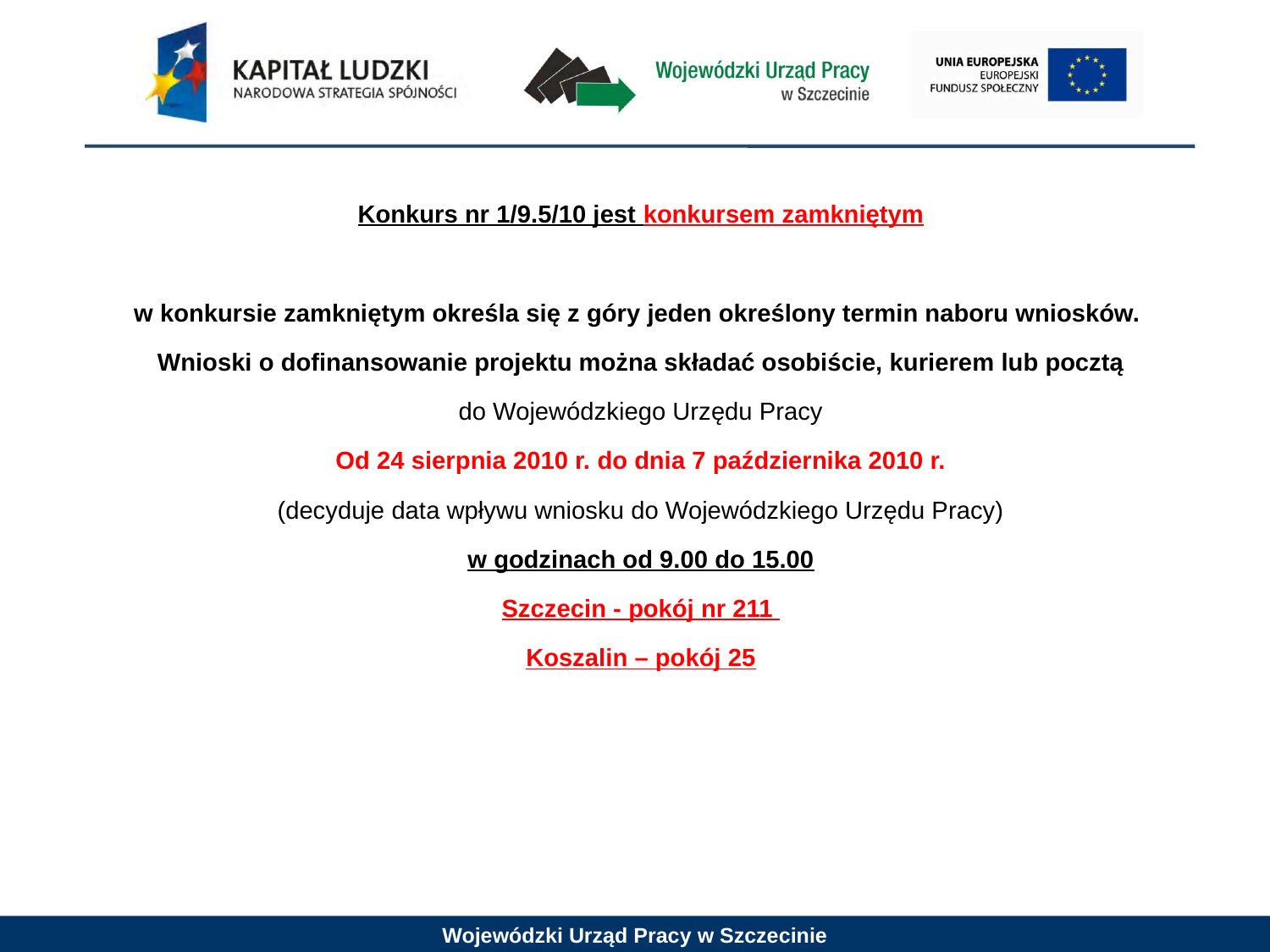

Konkurs nr 1/9.5/10 jest konkursem zamkniętym

w konkursie zamkniętym określa się z góry jeden określony termin naboru wniosków.
Wnioski o dofinansowanie projektu można składać osobiście, kurierem lub pocztą
do Wojewódzkiego Urzędu Pracy
Od 24 sierpnia 2010 r. do dnia 7 października 2010 r.
(decyduje data wpływu wniosku do Wojewódzkiego Urzędu Pracy)
w godzinach od 9.00 do 15.00
Szczecin - pokój nr 211
Koszalin – pokój 25